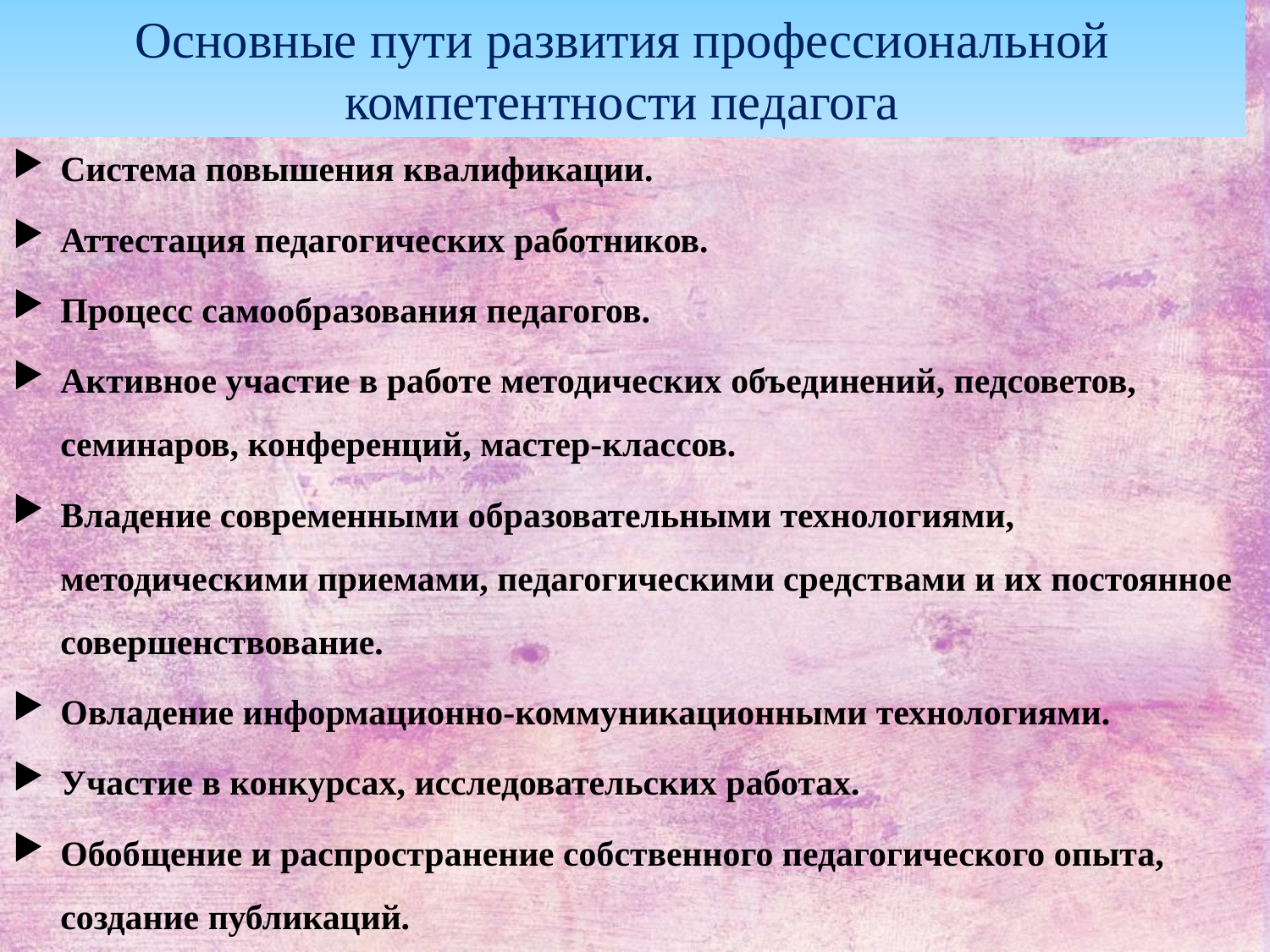

# Основные пути развития профессиональной компетентности педагога
Система повышения квалификации.
Аттестация педагогических работников.
Процесс самообразования педагогов.
Активное участие в работе методических объединений, педсоветов, семинаров, конференций, мастер-классов.
Владение современными образовательными технологиями, методическими приемами, педагогическими средствами и их постоянное совершенствование.
Овладение информационно-коммуникационными технологиями.
Участие в конкурсах, исследовательских работах.
Обобщение и распространение собственного педагогического опыта, создание публикаций.